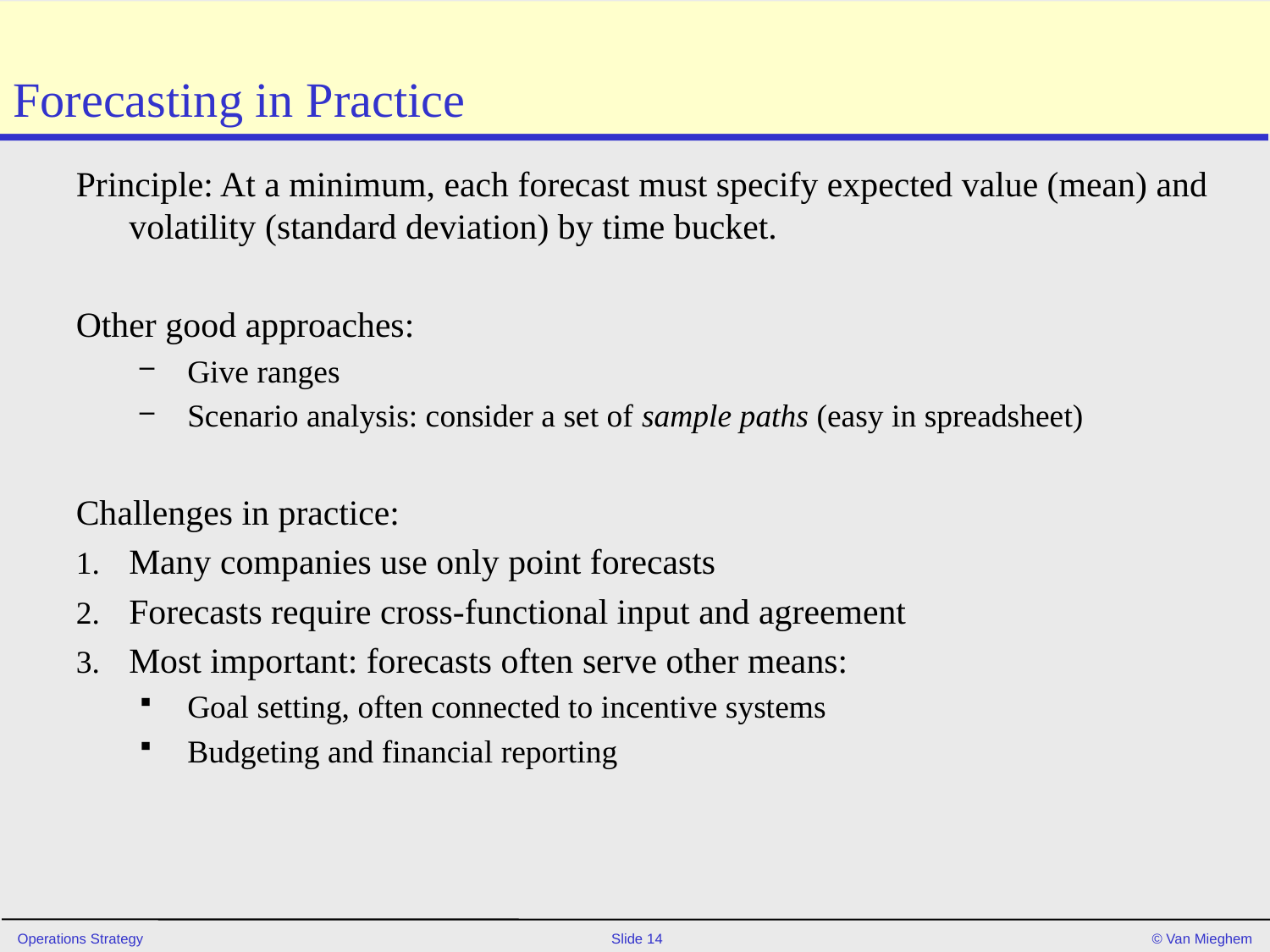

# Forecasting in Practice
Principle: At a minimum, each forecast must specify expected value (mean) and volatility (standard deviation) by time bucket.

Other good approaches:
Give ranges
Scenario analysis: consider a set of sample paths (easy in spreadsheet)

Challenges in practice:
Many companies use only point forecasts
Forecasts require cross-functional input and agreement
Most important: forecasts often serve other means:
Goal setting, often connected to incentive systems
Budgeting and financial reporting